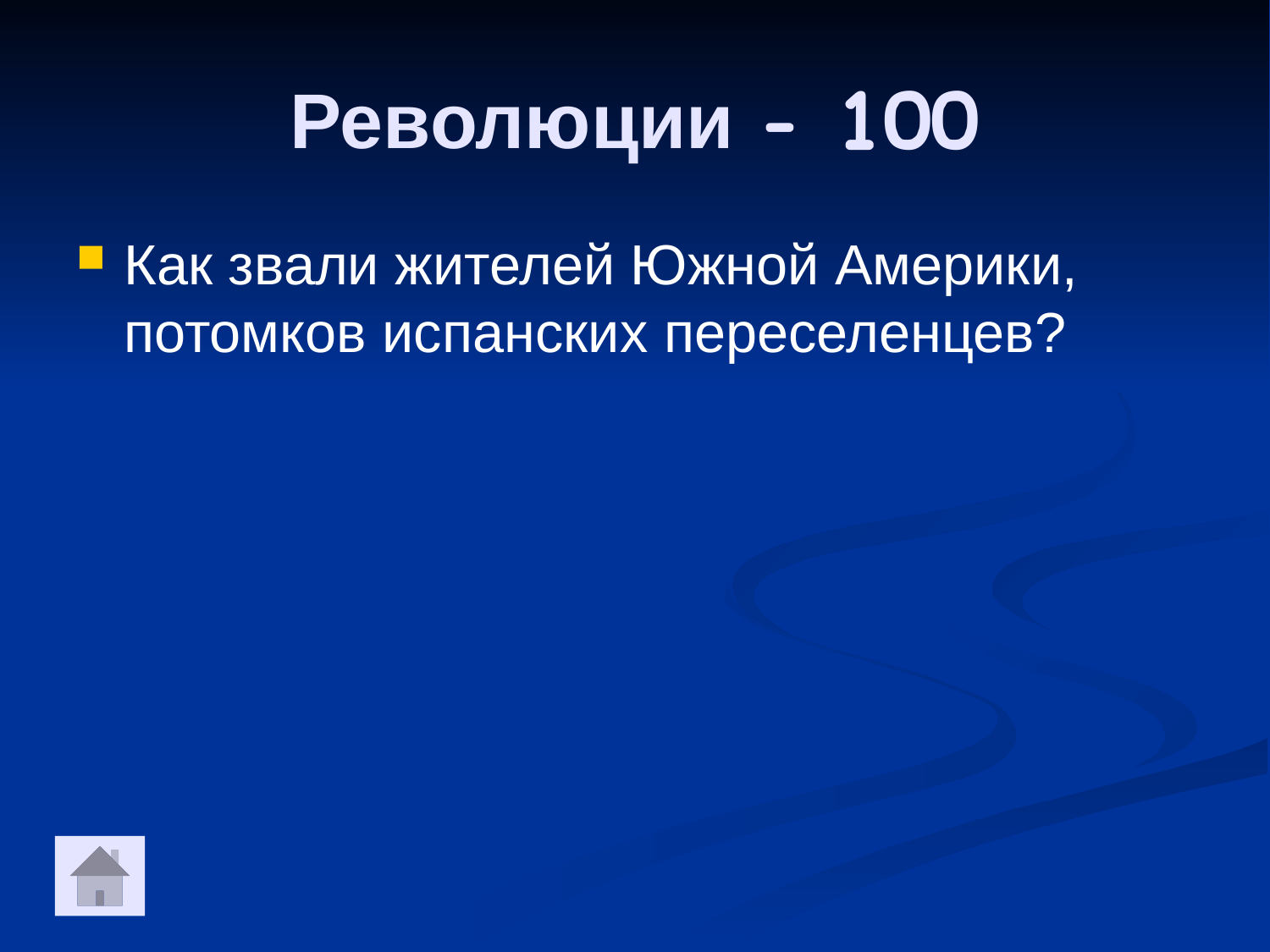

Революции - 100
Как звали жителей Южной Америки, потомков испанских переселенцев?